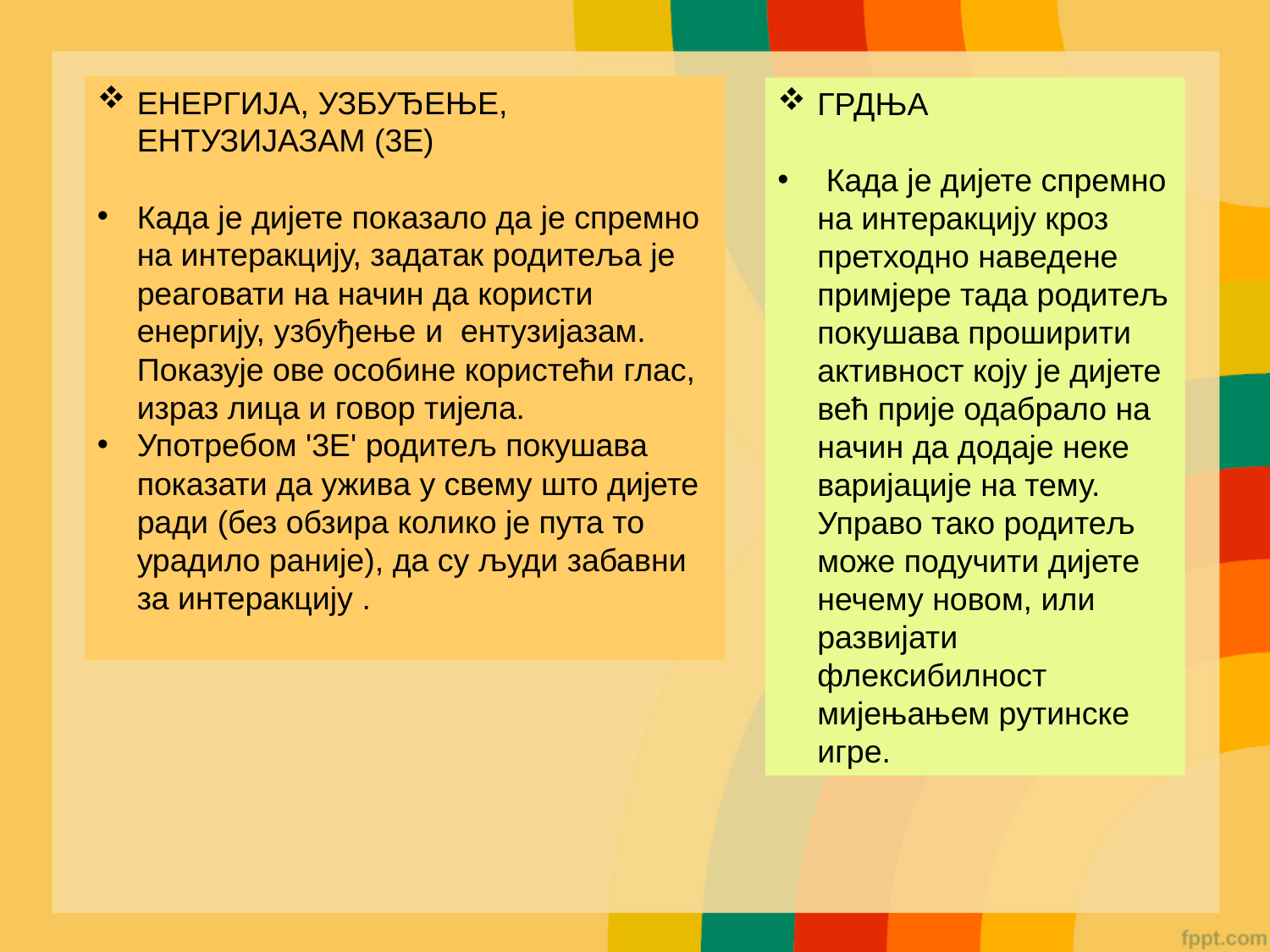

ЕНЕРГИЈА, УЗБУЂЕЊЕ, ЕНТУЗИЈАЗАМ (3Е)

Када је дијете показало да је спремно на интеракцију, задатак родитеља је реаговати на начин да користи енергију, узбуђење и  ентузијазам.  Показује ове особине користећи глас, израз лица и говор тијела.
Употребом '3Е' родитељ покушава показати да ужива у свему што дијете ради (без обзира колико је пута то урадило раније), да су људи забавни за интеракцију .

ГРДЊА

 Када је дијете спремно на интеракцију кроз претходно наведене примјере тада родитељ покушава проширити активност коју је дијете већ прије одабрало на начин да додаје неке варијације на тему. Управо тако родитељ може подучити дијете нечему новом, или развијати флексибилност мијењањем рутинске игре.